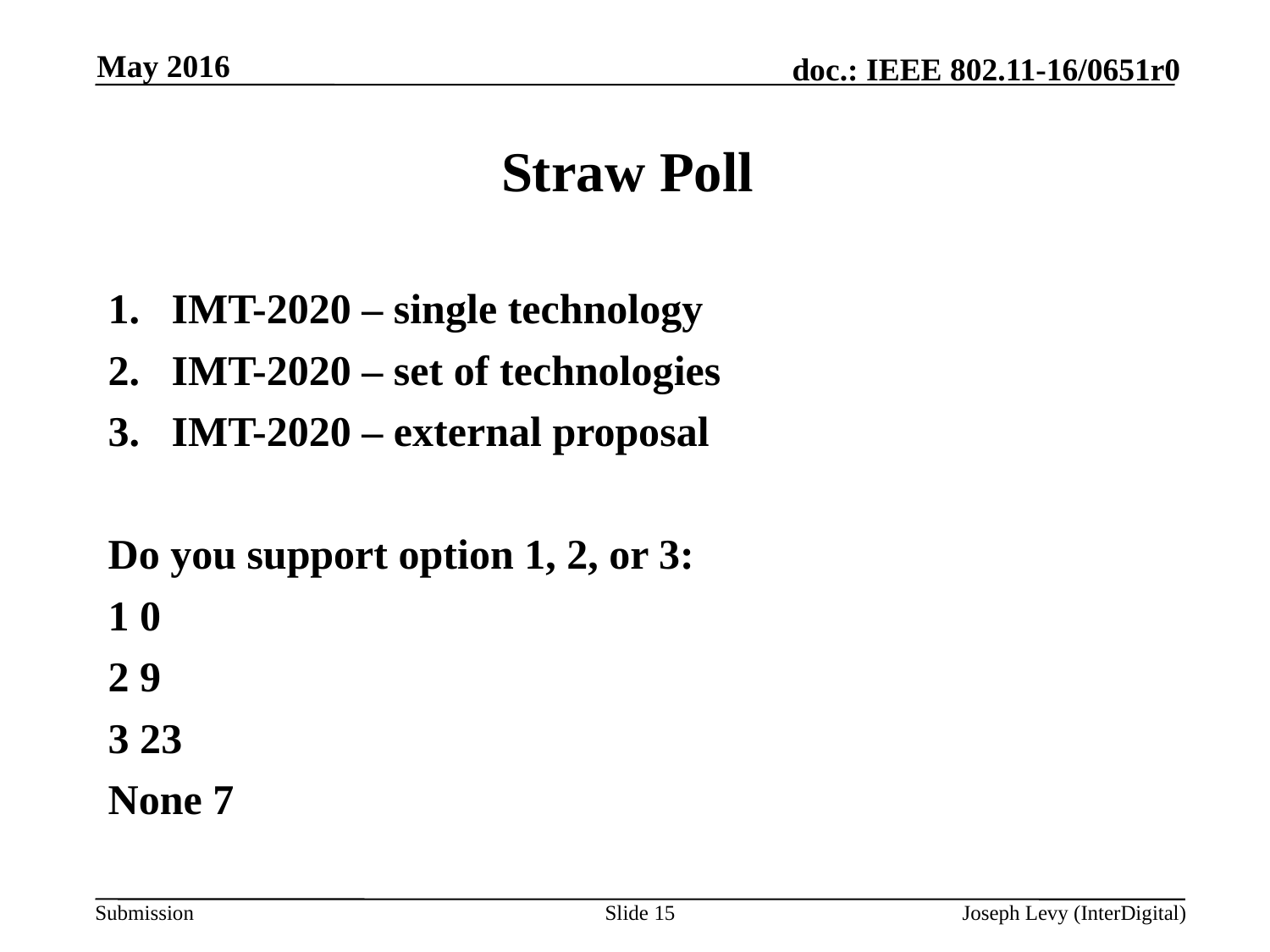

May 2016
# Straw Poll
IMT-2020 – single technology
IMT-2020 – set of technologies
IMT-2020 – external proposal

Do you support option 1, 2, or 3:
1 0
2 9
3 23
None 7
Slide 15
Joseph Levy (InterDigital)